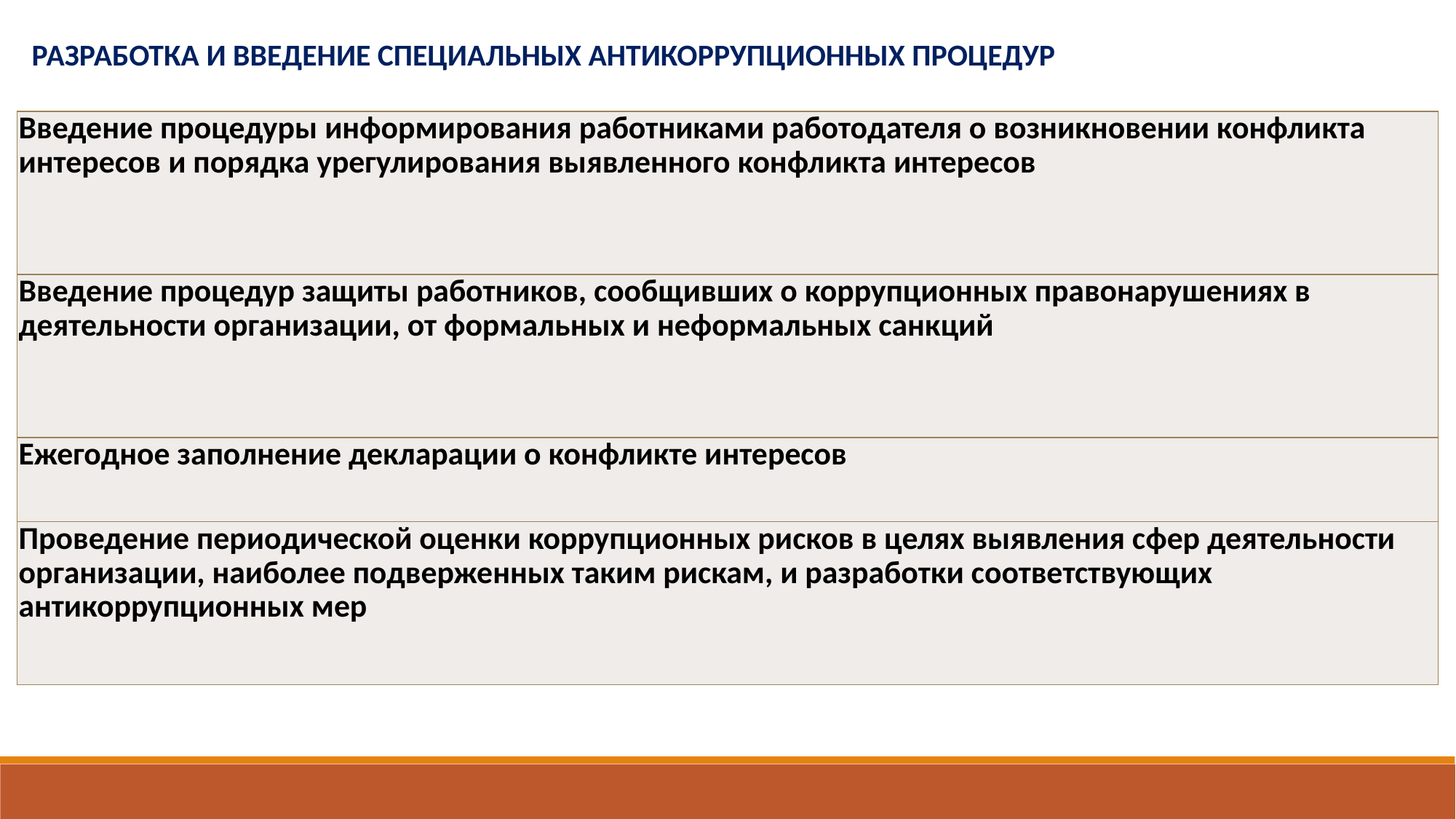

РАЗРАБОТКА И ВВЕДЕНИЕ СПЕЦИАЛЬНЫХ АНТИКОРРУПЦИОННЫХ ПРОЦЕДУР
| Введение процедуры информирования работниками работодателя о возникновении конфликта интересов и порядка урегулирования выявленного конфликта интересов |
| --- |
| Введение процедур защиты работников, сообщивших о коррупционных правонарушениях в деятельности организации, от формальных и неформальных санкций |
| Ежегодное заполнение декларации о конфликте интересов |
| Проведение периодической оценки коррупционных рисков в целях выявления сфер деятельности организации, наиболее подверженных таким рискам, и разработки соответствующих антикоррупционных мер |